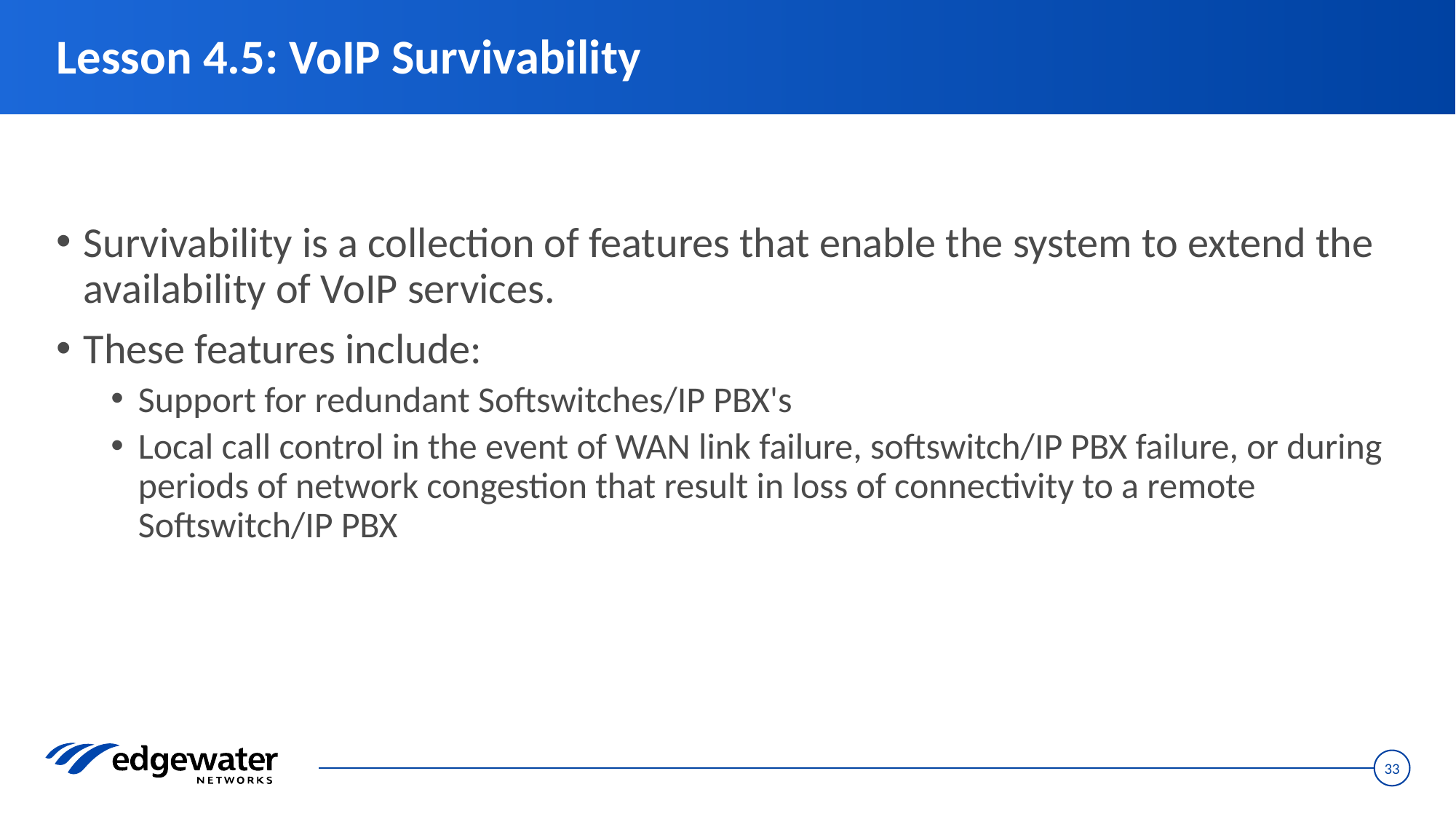

# Lesson 4.5: VoIP Survivability

Survivability is a collection of features that enable the system to extend the availability of VoIP services.
These features include:
Support for redundant Softswitches/IP PBX's
Local call control in the event of WAN link failure, softswitch/IP PBX failure, or during periods of network congestion that result in loss of connectivity to a remote Softswitch/IP PBX